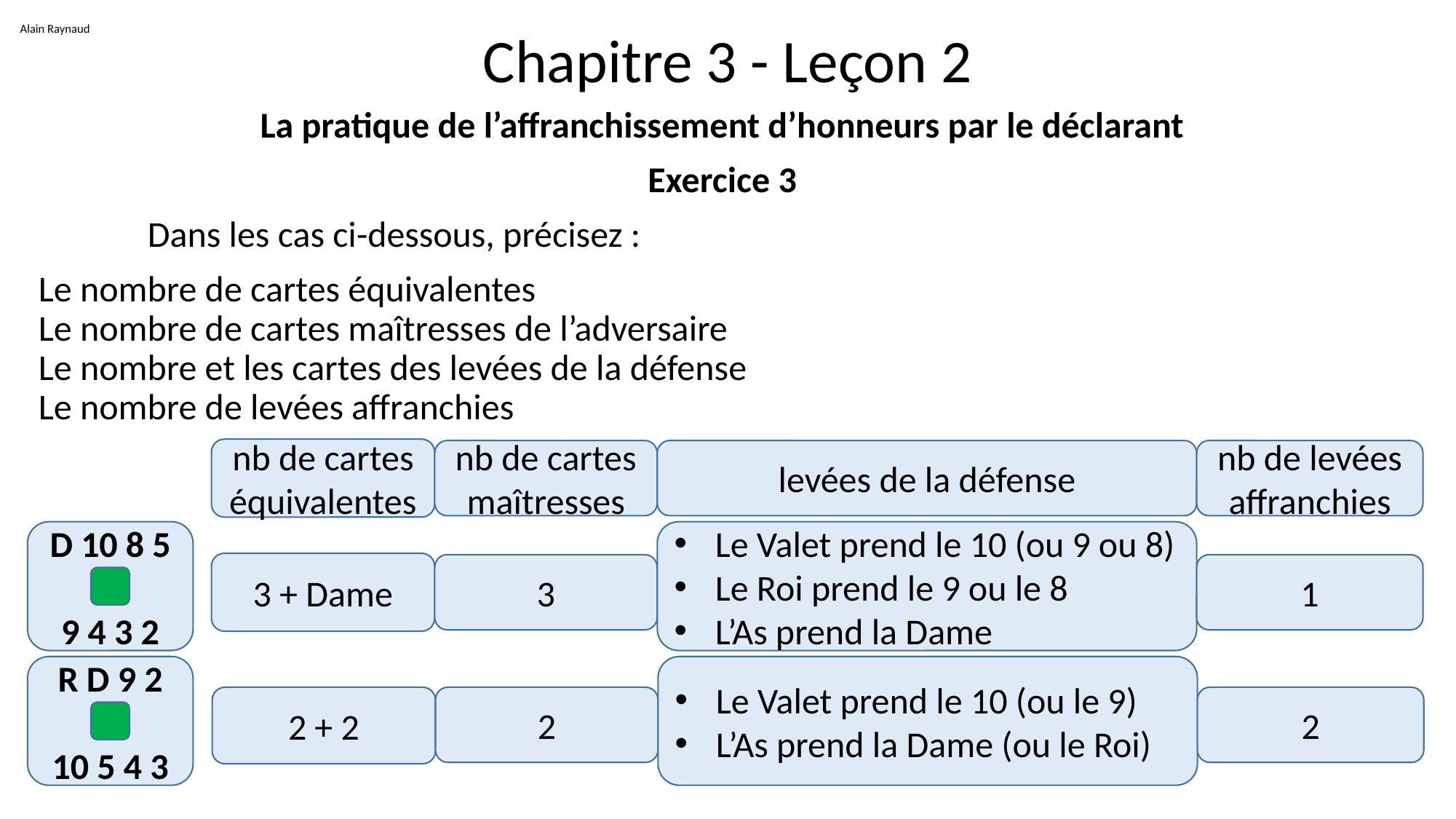

Alain Raynaud
# Chapitre 3 - Leçon 2
La pratique de l’affranchissement d’honneurs par le déclarant
Exercice 3
	Dans les cas ci-dessous, précisez :
Le nombre de cartes équivalentes
Le nombre de cartes maîtresses de l’adversaire
Le nombre et les cartes des levées de la défense
Le nombre de levées affranchies
nb de cartes équivalentes
nb de cartes maîtresses
levées de la défense
nb de levées affranchies
D 10 8 5

9 4 3 2

Le Valet prend le 10 (ou 9 ou 8)
Le Roi prend le 9 ou le 8
L’As prend la Dame
3 + Dame
3
1
R D 9 2

10 5 4 3

Le Valet prend le 10 (ou le 9)
L’As prend la Dame (ou le Roi)
2 + 2
2
2